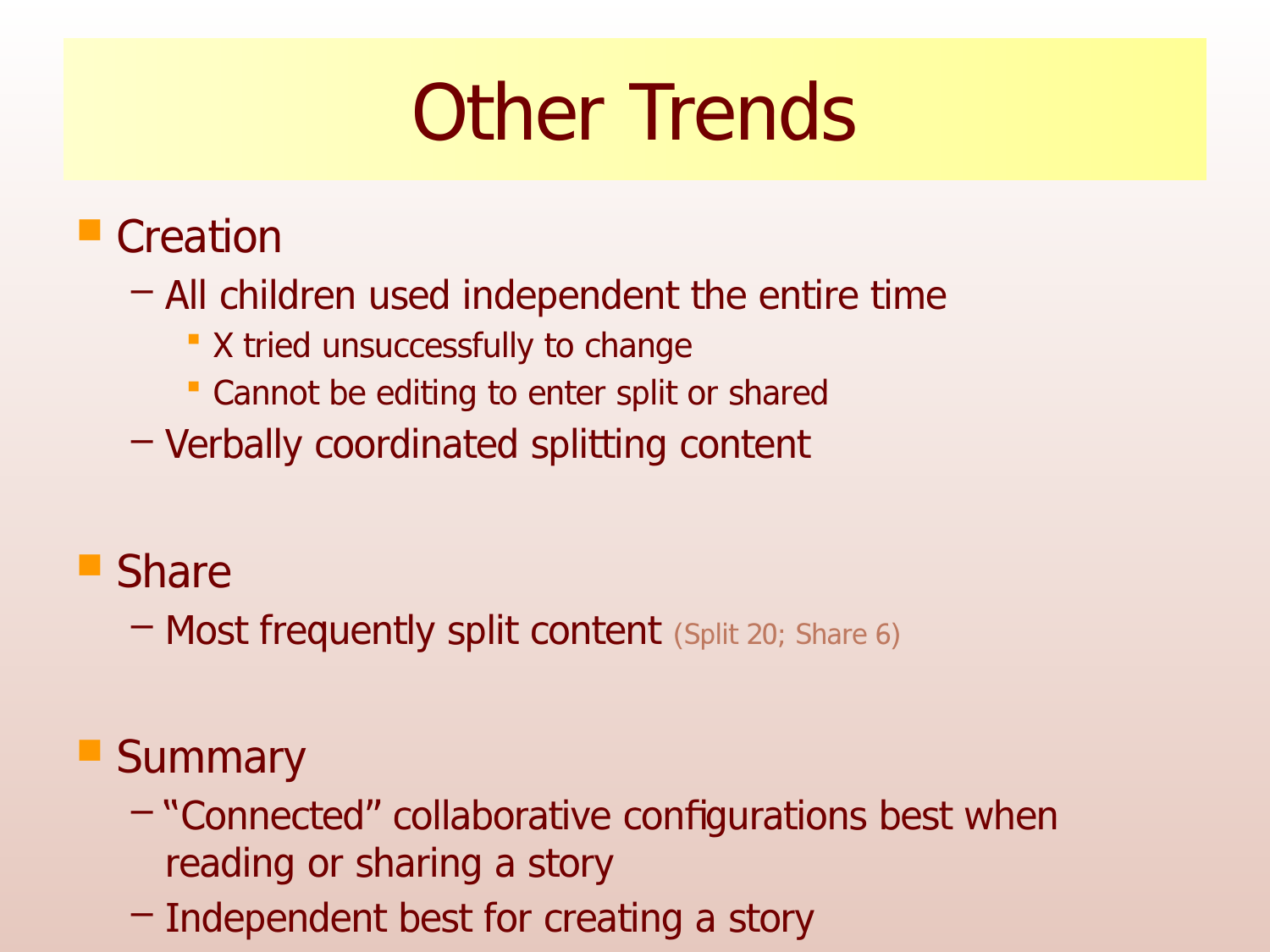

# Other Trends
Creation
All children used independent the entire time
X tried unsuccessfully to change
Cannot be editing to enter split or shared
Verbally coordinated splitting content

Share
Most frequently split content (Split 20; Share 6)

Summary
“Connected” collaborative configurations best when reading or sharing a story
Independent best for creating a story